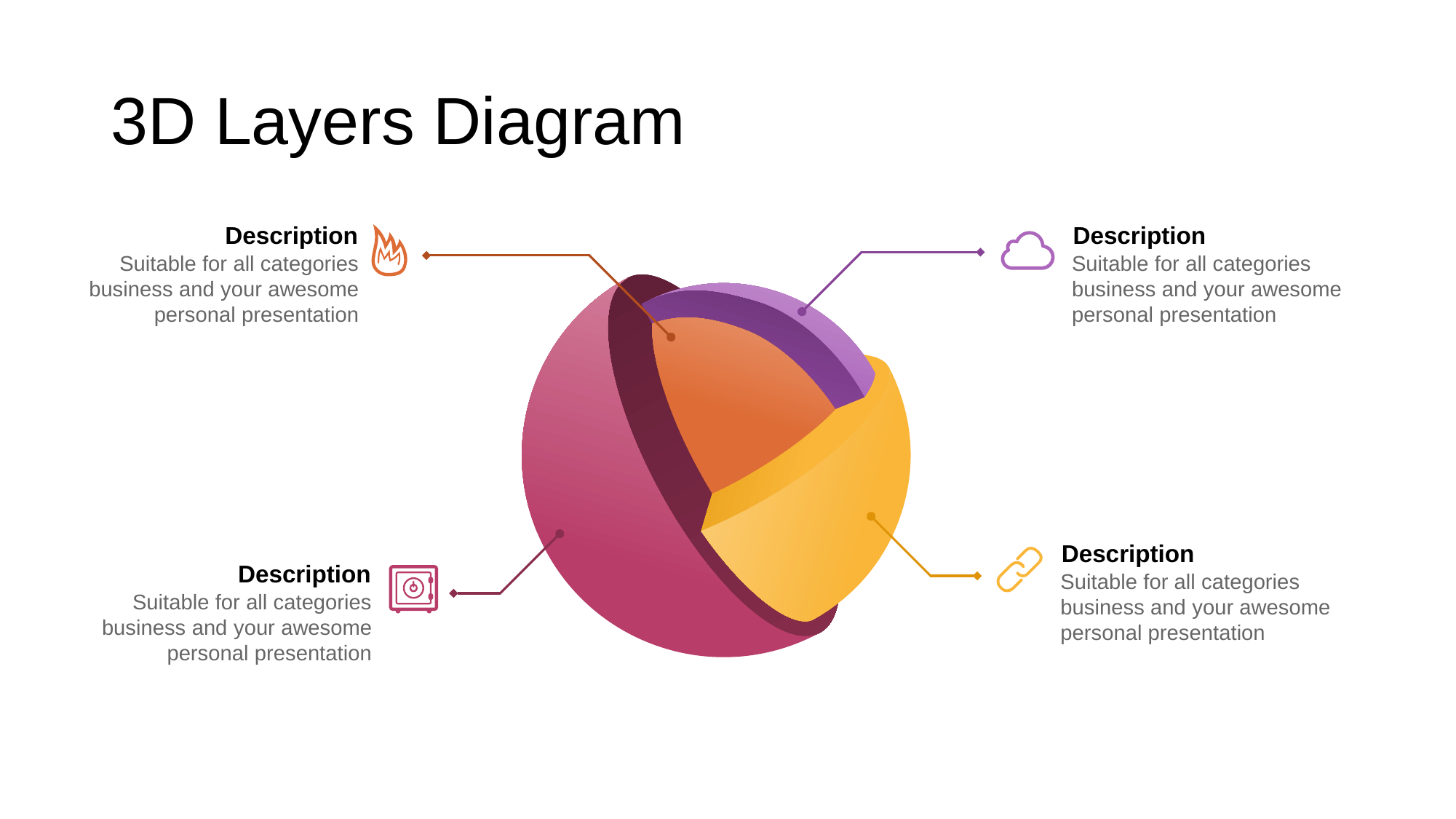

# 3D Layers Diagram
Description
Description

Suitable for all categories business and your awesome personal presentation
Suitable for all categories business and your awesome personal presentation

Description

Description
Suitable for all categories business and your awesome personal presentation

Suitable for all categories business and your awesome personal presentation